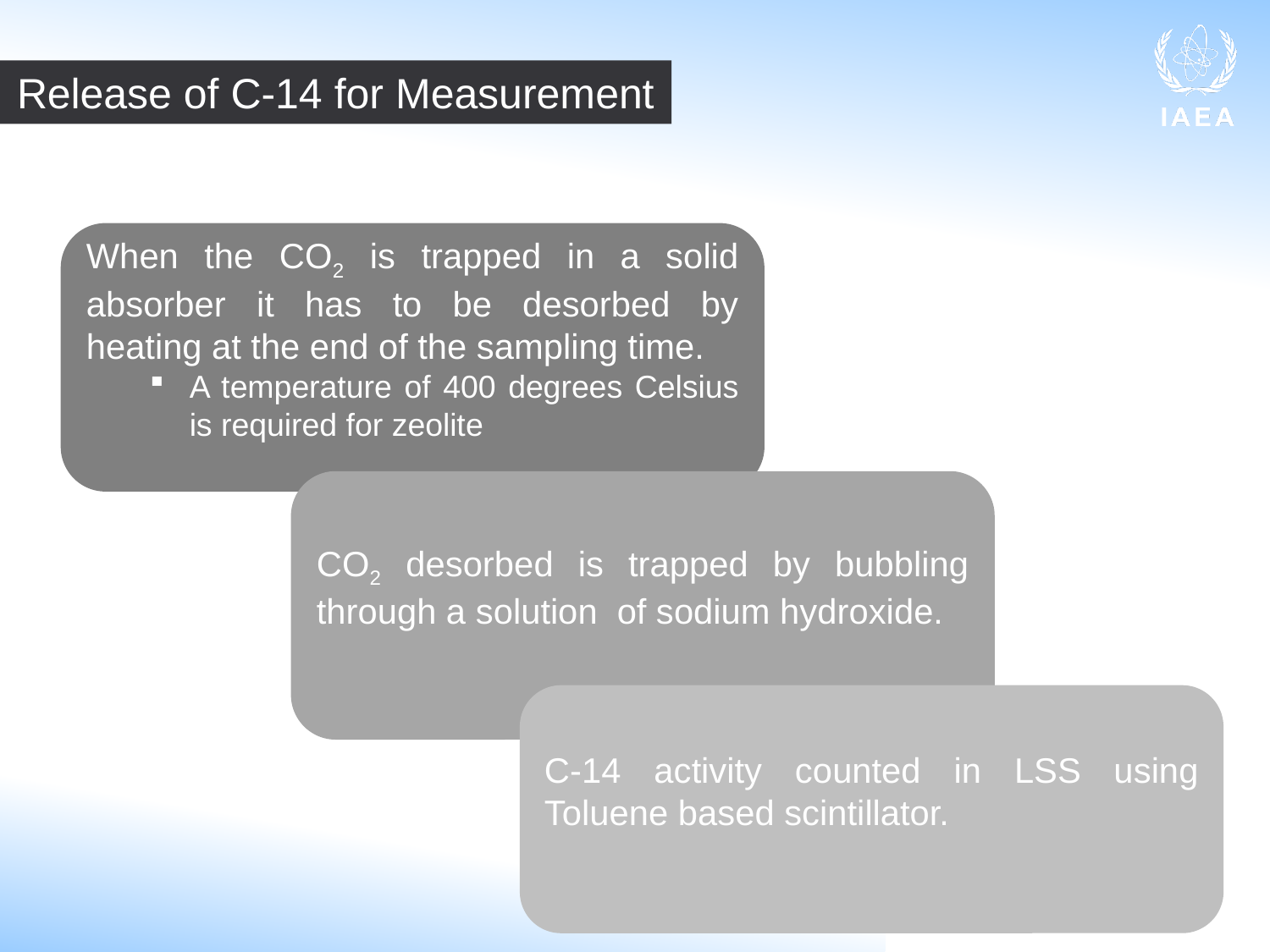

Release of C-14 for Measurement
When the CO2 is trapped in a solid absorber it has to be desorbed by heating at the end of the sampling time.
A temperature of 400 degrees Celsius is required for zeolite

CO2 desorbed is trapped by bubbling through a solution  of sodium hydroxide.

C-14 activity counted in LSS using Toluene based scintillator.